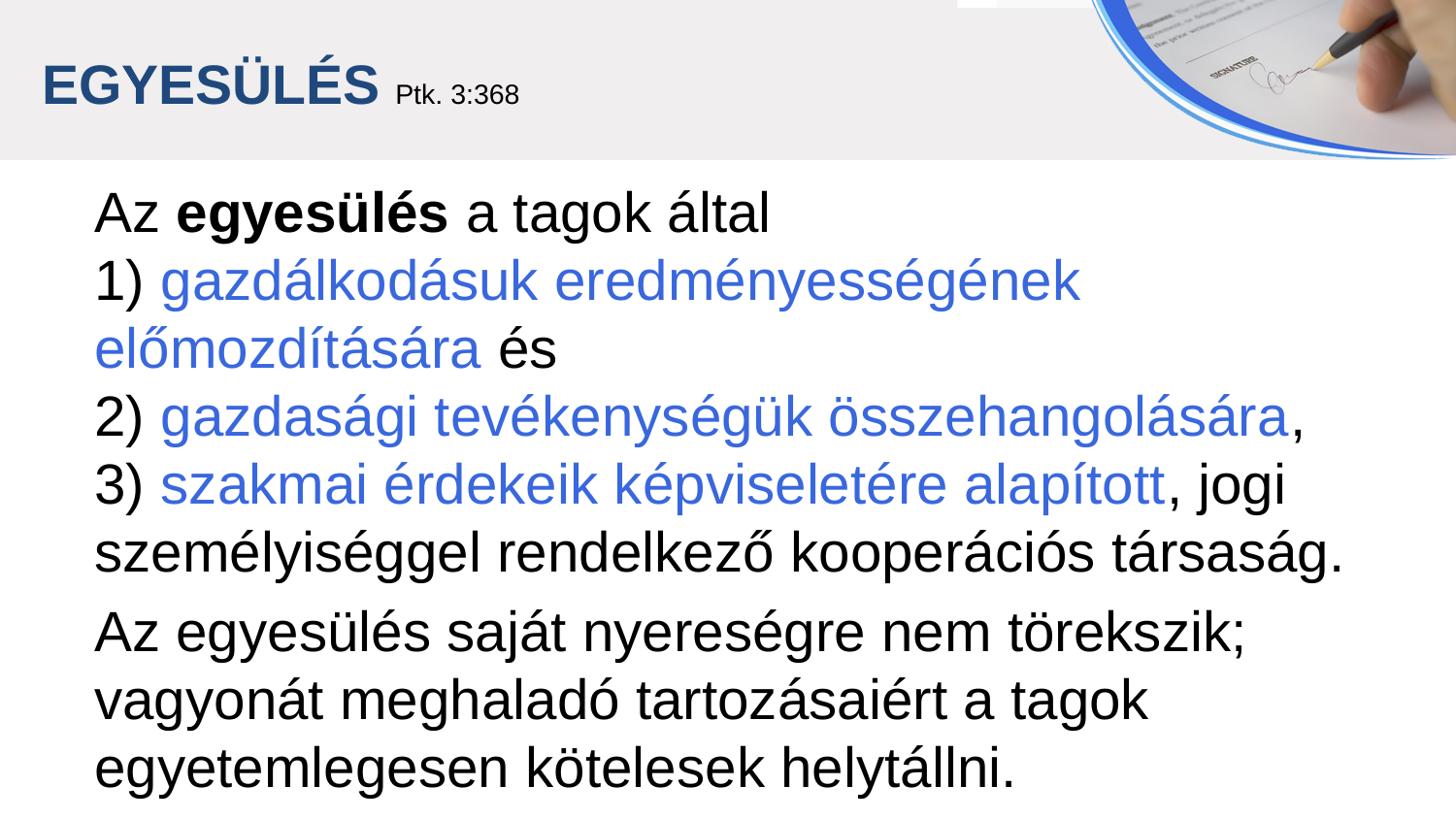

EGYESÜLÉS Ptk. 3:368
Az egyesülés a tagok által
1) gazdálkodásuk eredményességének előmozdítására és
2) gazdasági tevékenységük összehangolására,
3) szakmai érdekeik képviseletére alapított, jogi személyiséggel rendelkező kooperációs társaság.
Az egyesülés saját nyereségre nem törekszik; vagyonát meghaladó tartozásaiért a tagok egyetemlegesen kötelesek helytállni.